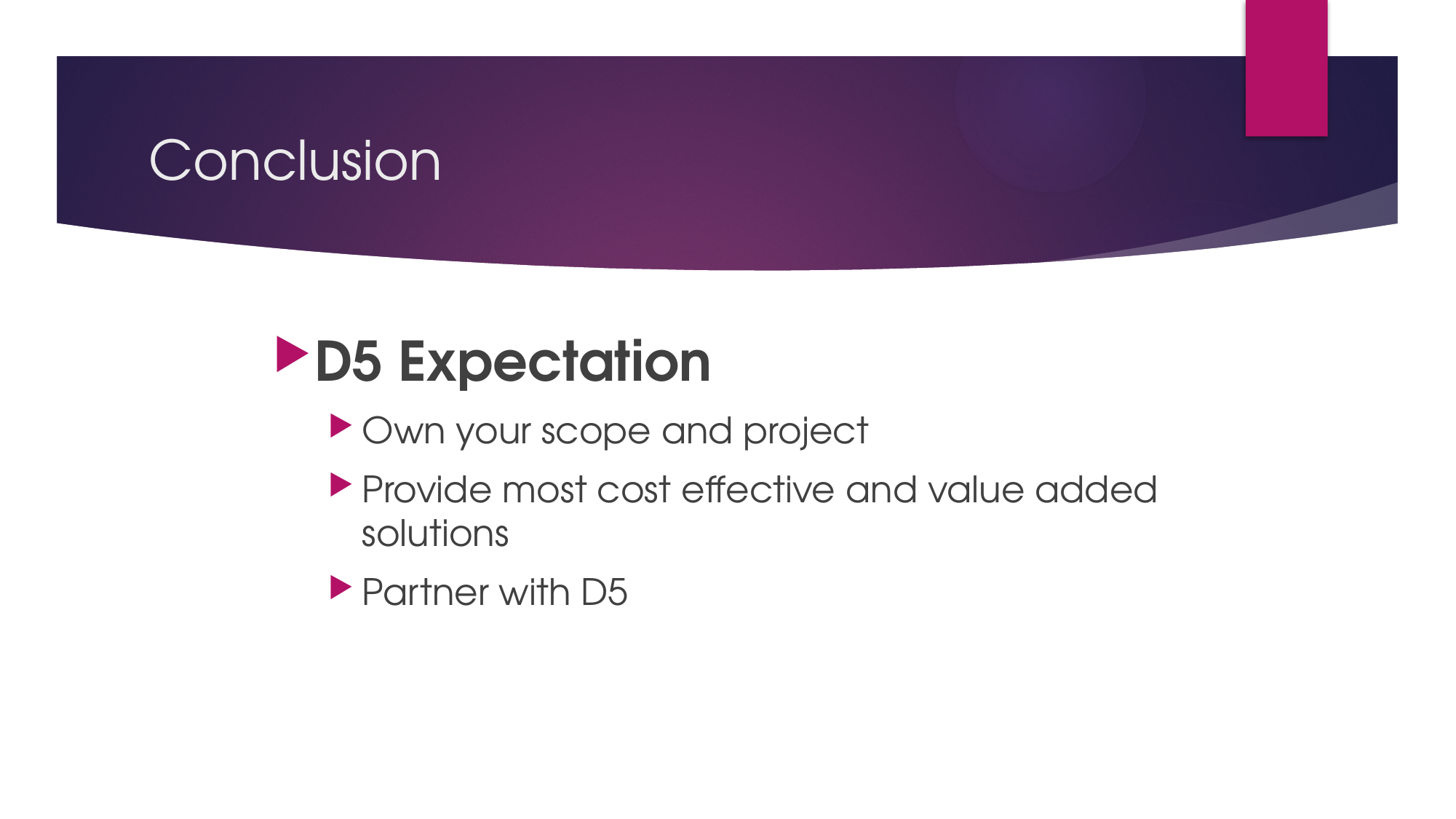

# Conclusion
D5 Expectation
Own your scope and project
Provide most cost effective and value added solutions
Partner with D5